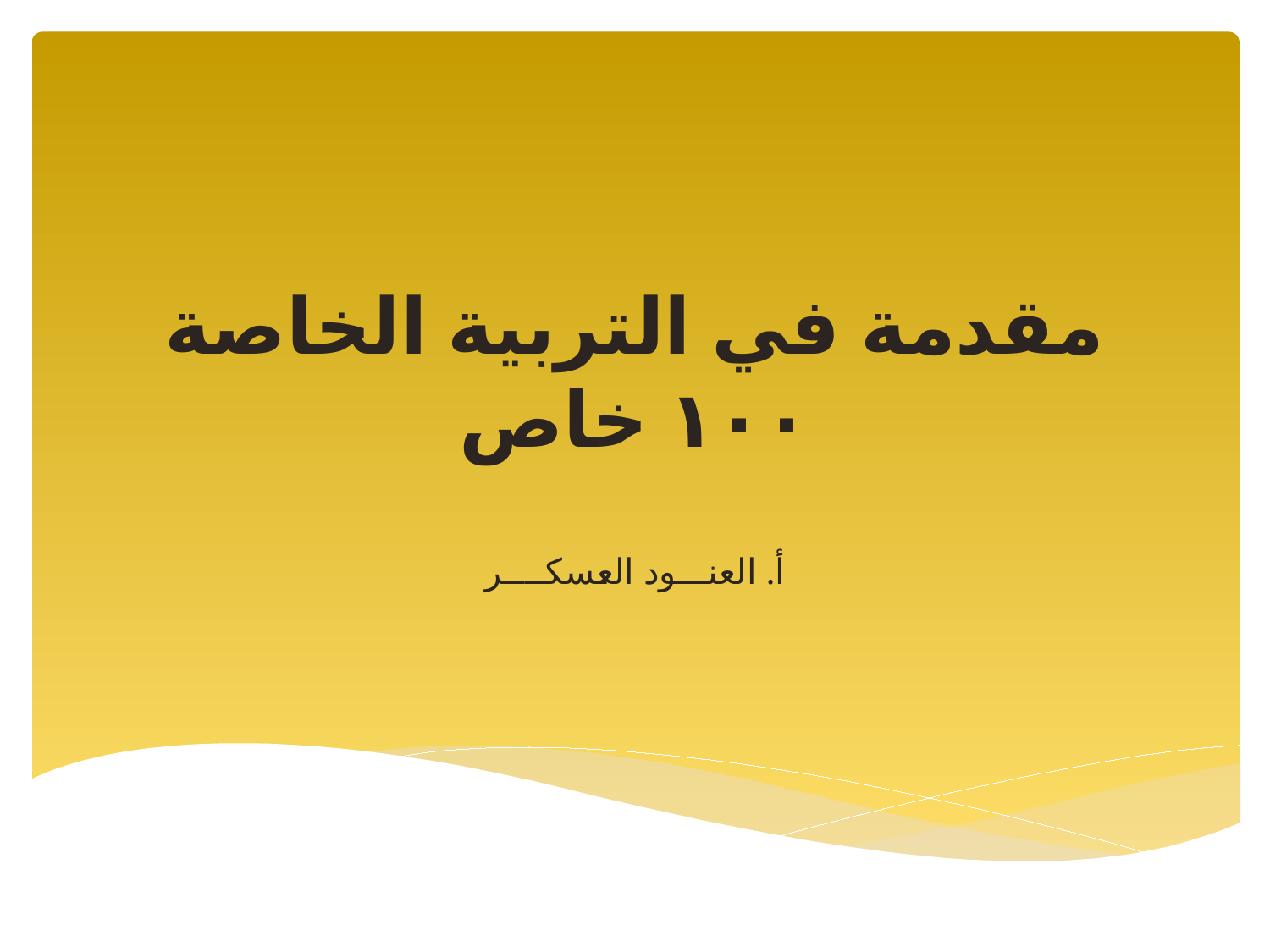

# مقدمة في التربية الخاصة ١٠٠ خاص

أ. العنـــود العسكــــر